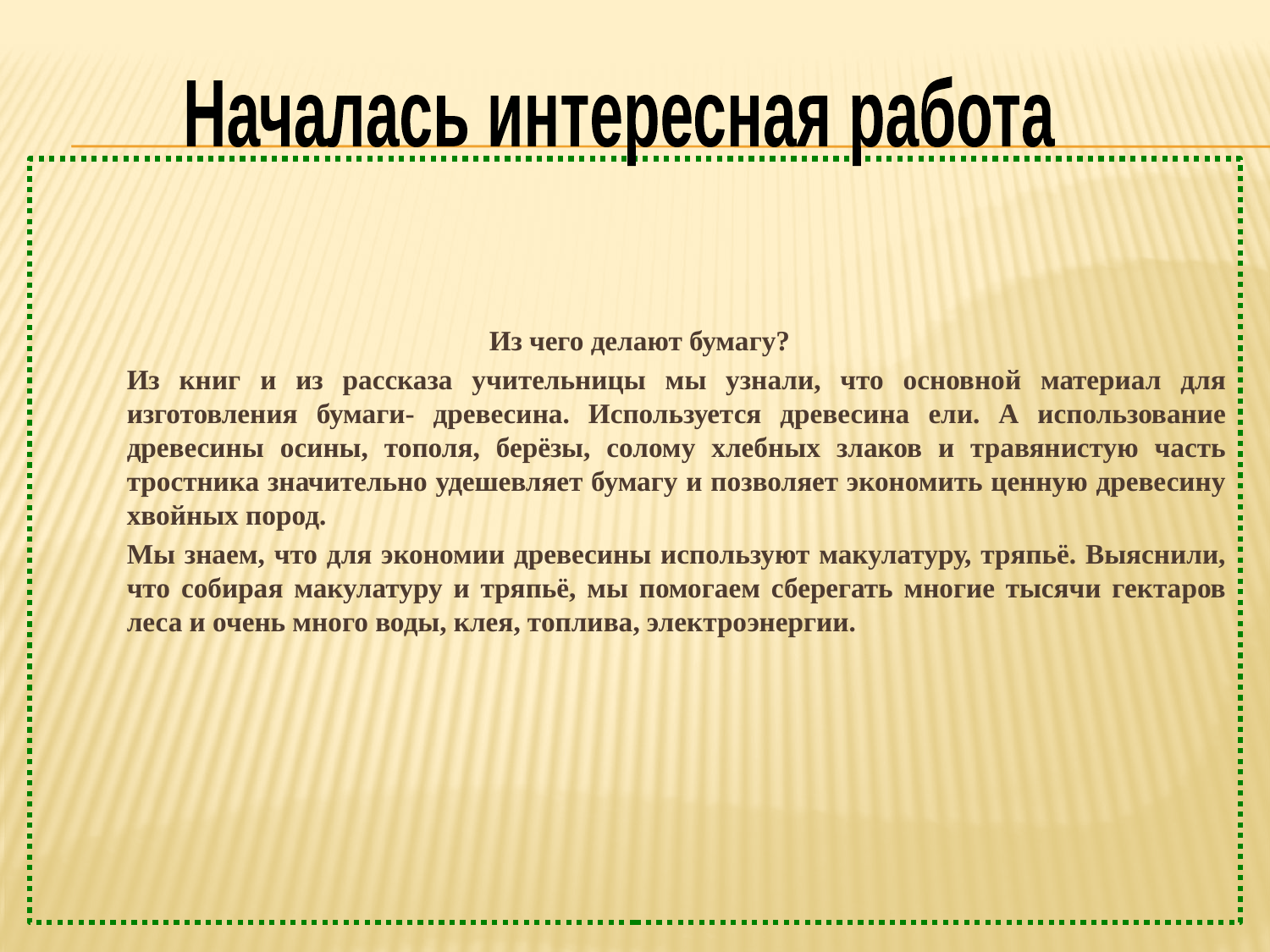

Началась интересная работа

                                                                Из чего делают бумагу?
	Из книг и из рассказа учительницы мы узнали, что основной материал для изготовления бумаги- древесина. Используется древесина ели. А использование древесины осины, тополя, берёзы, солому хлебных злаков и травянистую часть тростника значительно удешевляет бумагу и позволяет экономить ценную древесину хвойных пород.
	Мы знаем, что для экономии древесины используют макулатуру, тряпьё. Выяснили, что собирая макулатуру и тряпьё, мы помогаем сберегать многие тысячи гектаров леса и очень много воды, клея, топлива, электроэнергии.